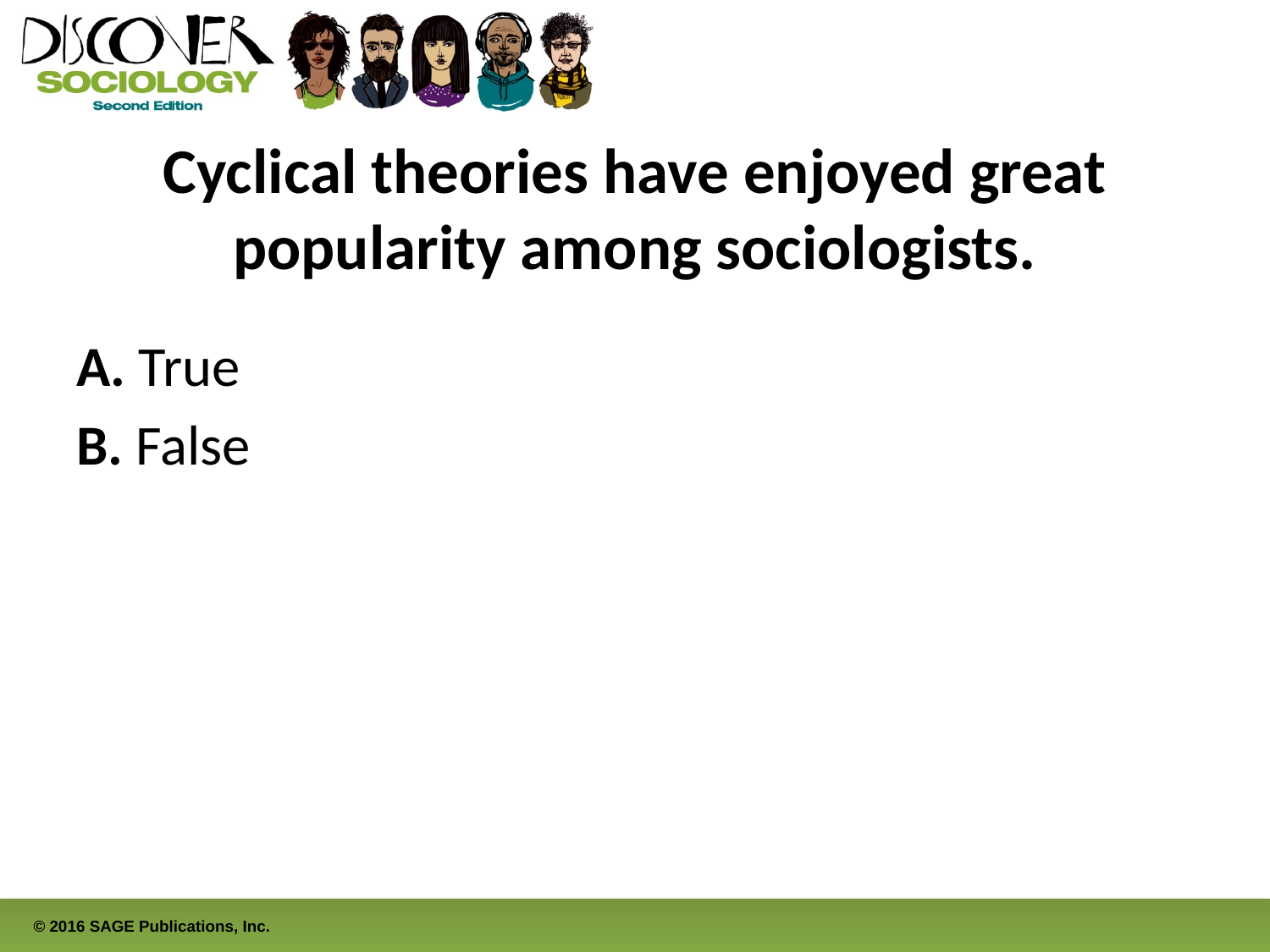

# Cyclical theories have enjoyed great popularity among sociologists.
A. True
B. False